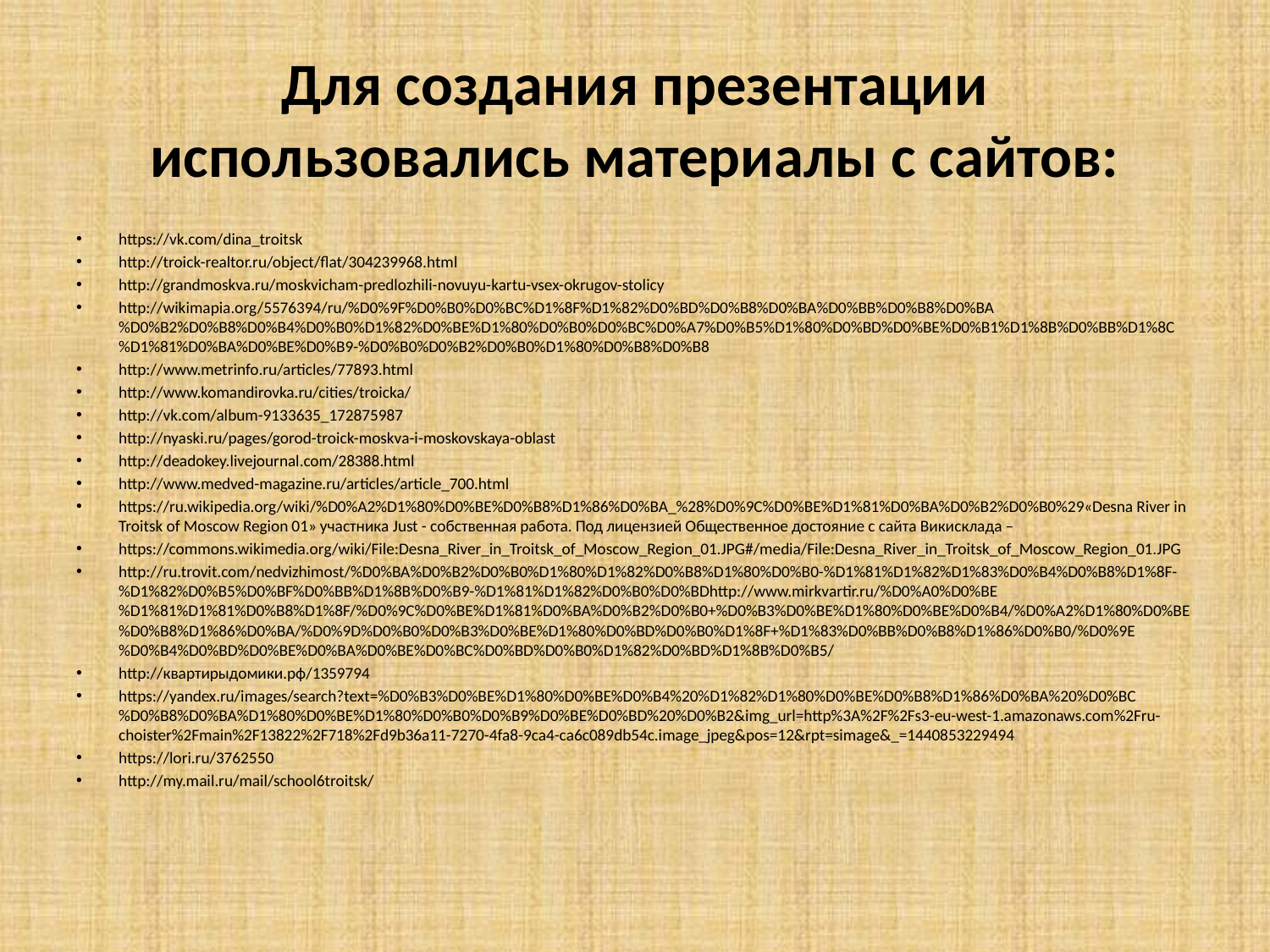

# Для создания презентации использовались материалы с сайтов:
https://vk.com/dina_troitsk
http://troick-realtor.ru/object/flat/304239968.html
http://grandmoskva.ru/moskvicham-predlozhili-novuyu-kartu-vsex-okrugov-stolicy
http://wikimapia.org/5576394/ru/%D0%9F%D0%B0%D0%BC%D1%8F%D1%82%D0%BD%D0%B8%D0%BA%D0%BB%D0%B8%D0%BA%D0%B2%D0%B8%D0%B4%D0%B0%D1%82%D0%BE%D1%80%D0%B0%D0%BC%D0%A7%D0%B5%D1%80%D0%BD%D0%BE%D0%B1%D1%8B%D0%BB%D1%8C%D1%81%D0%BA%D0%BE%D0%B9-%D0%B0%D0%B2%D0%B0%D1%80%D0%B8%D0%B8
http://www.metrinfo.ru/articles/77893.html
http://www.komandirovka.ru/cities/troicka/
http://vk.com/album-9133635_172875987
http://nyaski.ru/pages/gorod-troick-moskva-i-moskovskaya-oblast
http://deadokey.livejournal.com/28388.html
http://www.medved-magazine.ru/articles/article_700.html
https://ru.wikipedia.org/wiki/%D0%A2%D1%80%D0%BE%D0%B8%D1%86%D0%BA_%28%D0%9C%D0%BE%D1%81%D0%BA%D0%B2%D0%B0%29«Desna River in Troitsk of Moscow Region 01» участника Just - собственная работа. Под лицензией Общественное достояние с сайта Викисклада –
https://commons.wikimedia.org/wiki/File:Desna_River_in_Troitsk_of_Moscow_Region_01.JPG#/media/File:Desna_River_in_Troitsk_of_Moscow_Region_01.JPG
http://ru.trovit.com/nedvizhimost/%D0%BA%D0%B2%D0%B0%D1%80%D1%82%D0%B8%D1%80%D0%B0-%D1%81%D1%82%D1%83%D0%B4%D0%B8%D1%8F-%D1%82%D0%B5%D0%BF%D0%BB%D1%8B%D0%B9-%D1%81%D1%82%D0%B0%D0%BDhttp://www.mirkvartir.ru/%D0%A0%D0%BE%D1%81%D1%81%D0%B8%D1%8F/%D0%9C%D0%BE%D1%81%D0%BA%D0%B2%D0%B0+%D0%B3%D0%BE%D1%80%D0%BE%D0%B4/%D0%A2%D1%80%D0%BE%D0%B8%D1%86%D0%BA/%D0%9D%D0%B0%D0%B3%D0%BE%D1%80%D0%BD%D0%B0%D1%8F+%D1%83%D0%BB%D0%B8%D1%86%D0%B0/%D0%9E%D0%B4%D0%BD%D0%BE%D0%BA%D0%BE%D0%BC%D0%BD%D0%B0%D1%82%D0%BD%D1%8B%D0%B5/
http://квартирыдомики.рф/1359794
https://yandex.ru/images/search?text=%D0%B3%D0%BE%D1%80%D0%BE%D0%B4%20%D1%82%D1%80%D0%BE%D0%B8%D1%86%D0%BA%20%D0%BC%D0%B8%D0%BA%D1%80%D0%BE%D1%80%D0%B0%D0%B9%D0%BE%D0%BD%20%D0%B2&img_url=http%3A%2F%2Fs3-eu-west-1.amazonaws.com%2Fru-choister%2Fmain%2F13822%2F718%2Fd9b36a11-7270-4fa8-9ca4-ca6c089db54c.image_jpeg&pos=12&rpt=simage&_=1440853229494
https://lori.ru/3762550
http://my.mail.ru/mail/school6troitsk/